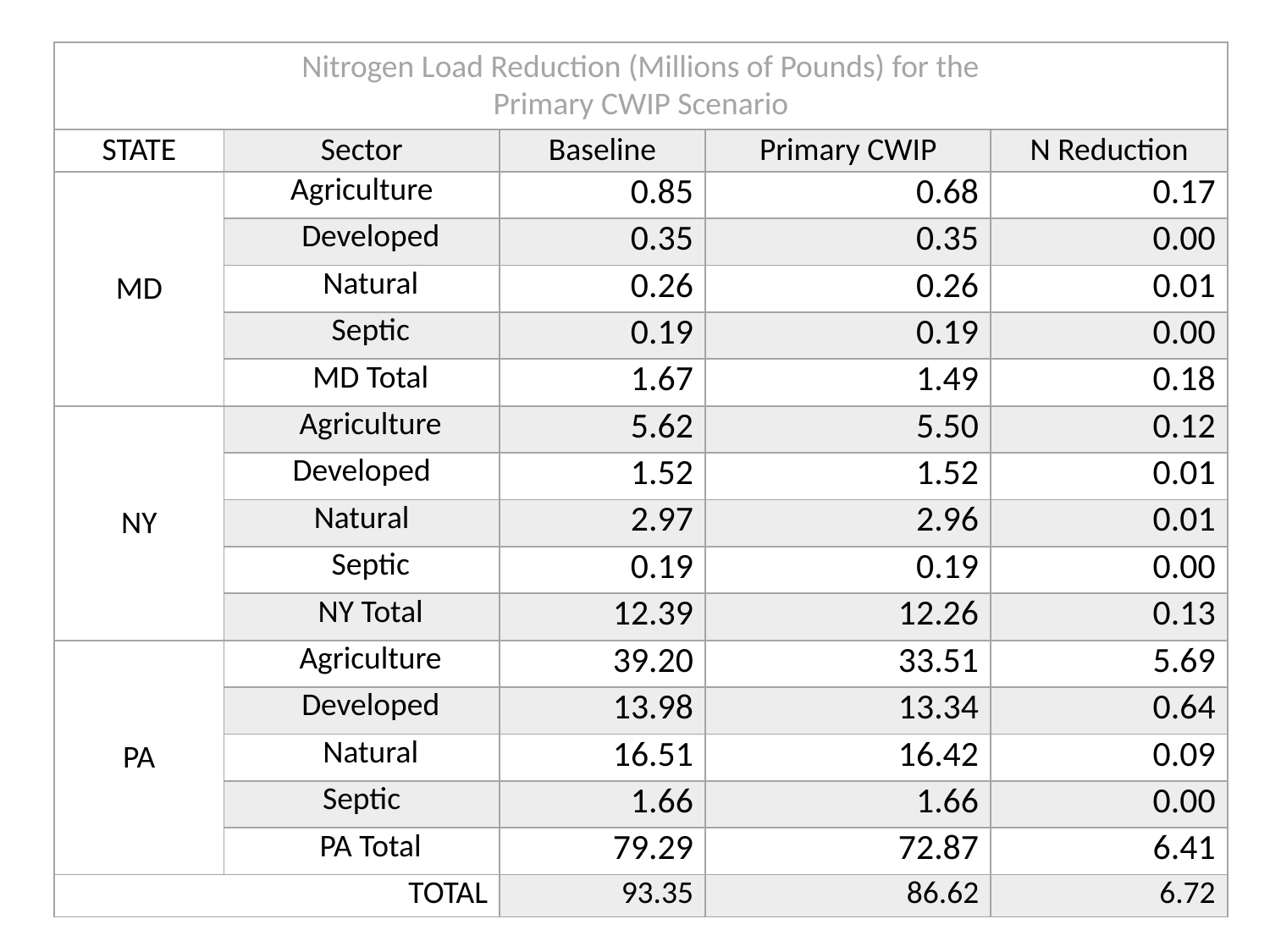

| Nitrogen Load Reduction (Millions of Pounds) for the Primary CWIP Scenario |  |  |  |  |
| --- | --- | --- | --- | --- |
| State | Sector | Baseline | Primary CWIP | N Reduction |
| MD | Agriculture | 0.85 | 0.68 | 0.17 |
|  | Developed | 0.35 | 0.35 | 0.00 |
|  | Natural | 0.26 | 0.26 | 0.01 |
|  | Septic | 0.19 | 0.19 | 0.00 |
|  | MD Total | 1.67 | 1.49 | 0.18 |
| NY | Agriculture | 5.62 | 5.50 | 0.12 |
|  | Developed | 1.52 | 1.52 | 0.01 |
|  | Natural | 2.97 | 2.96 | 0.01 |
|  | Septic | 0.19 | 0.19 | 0.00 |
|  | NY Total | 12.39 | 12.26 | 0.13 |
| PA | Agriculture | 39.20 | 33.51 | 5.69 |
|  | Developed | 13.98 | 13.34 | 0.64 |
|  | Natural | 16.51 | 16.42 | 0.09 |
|  | Septic | 1.66 | 1.66 | 0.00 |
|  | PA Total | 79.29 | 72.87 | 6.41 |
| Total |  | 93.35 | 86.62 | 6.72 |